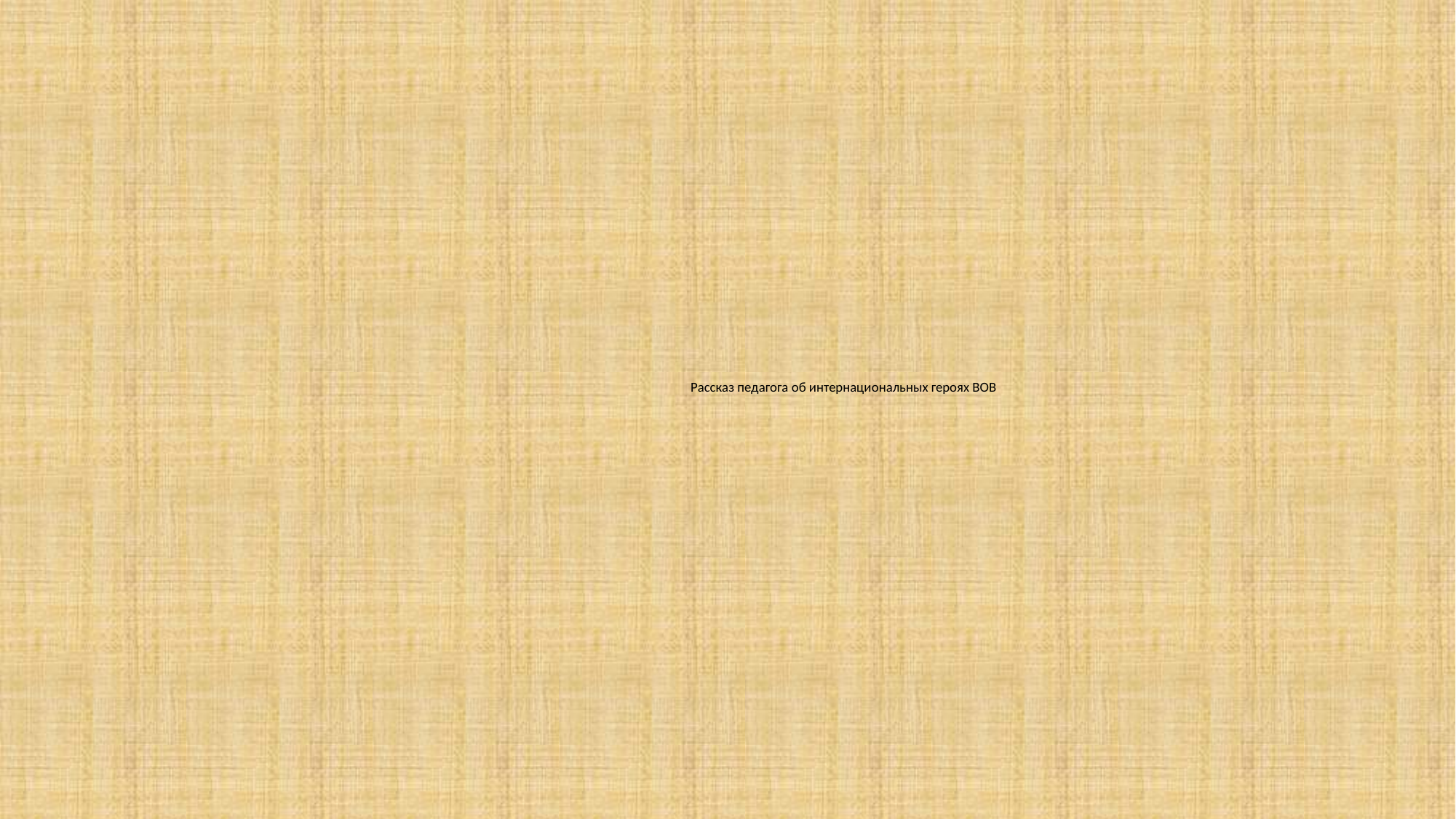

# Рассказ педагога об интернациональных героях ВОВ